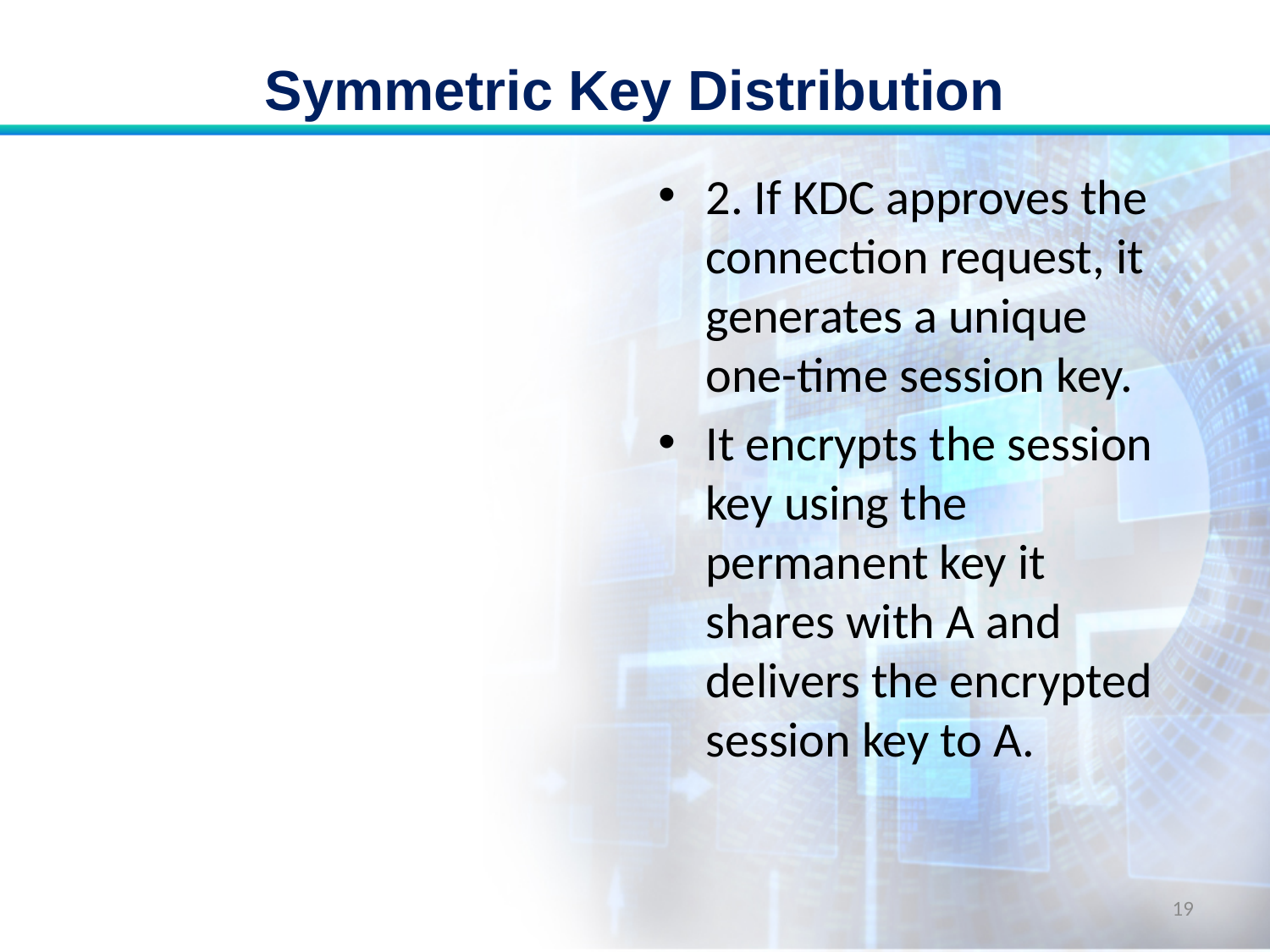

# Symmetric Key Distribution
2. If KDC approves the connection request, it generates a unique one-time session key.
It encrypts the session key using the permanent key it shares with A and delivers the encrypted session key to A.
19